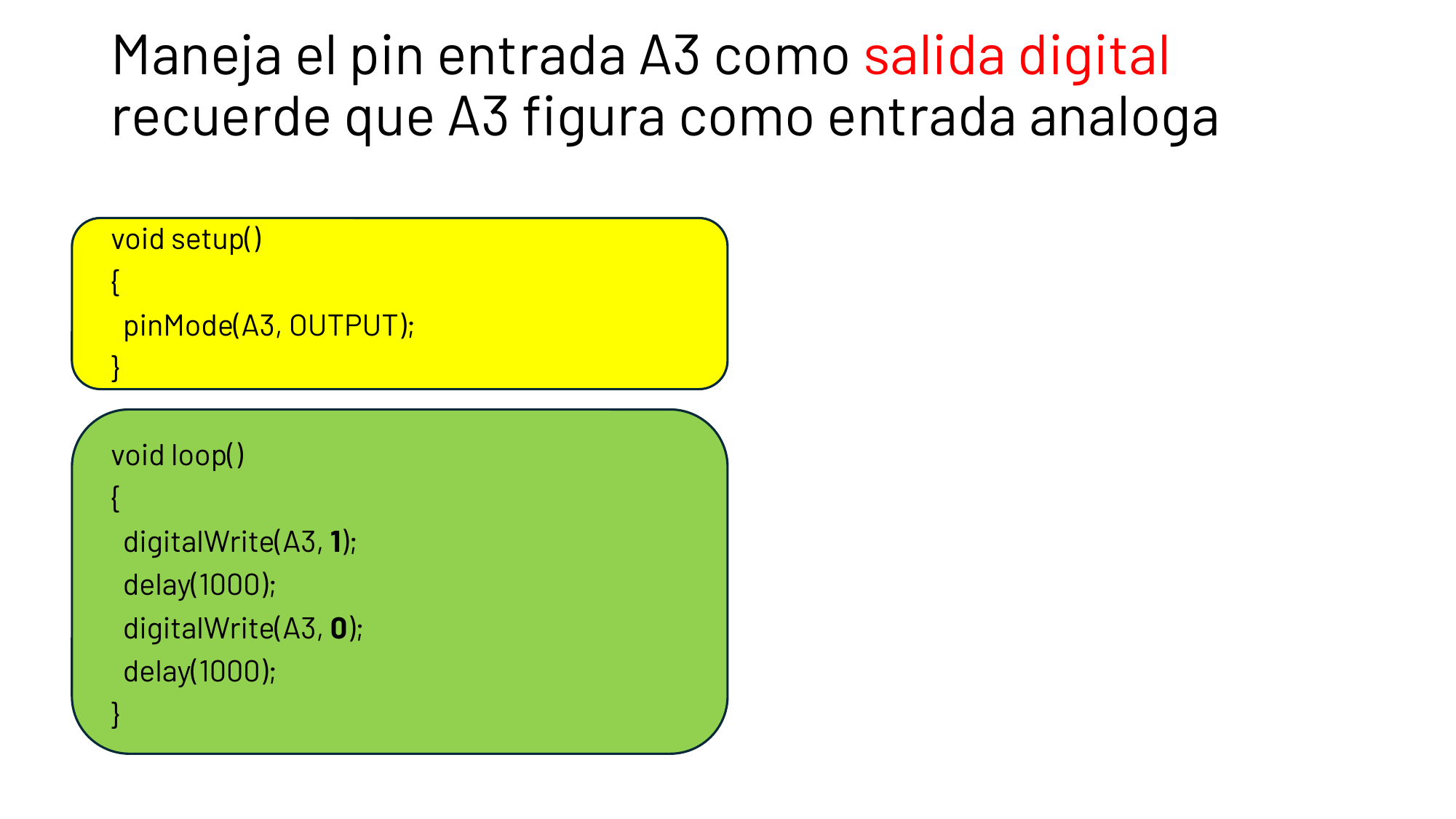

# Maneja el pin entrada A3 como salida digital recuerde que A3 figura como entrada analoga

void setup()
{
  pinMode(A3, OUTPUT);
}

void loop()
{
  digitalWrite(A3, 1);
  delay(1000);
  digitalWrite(A3, 0);
  delay(1000);
}